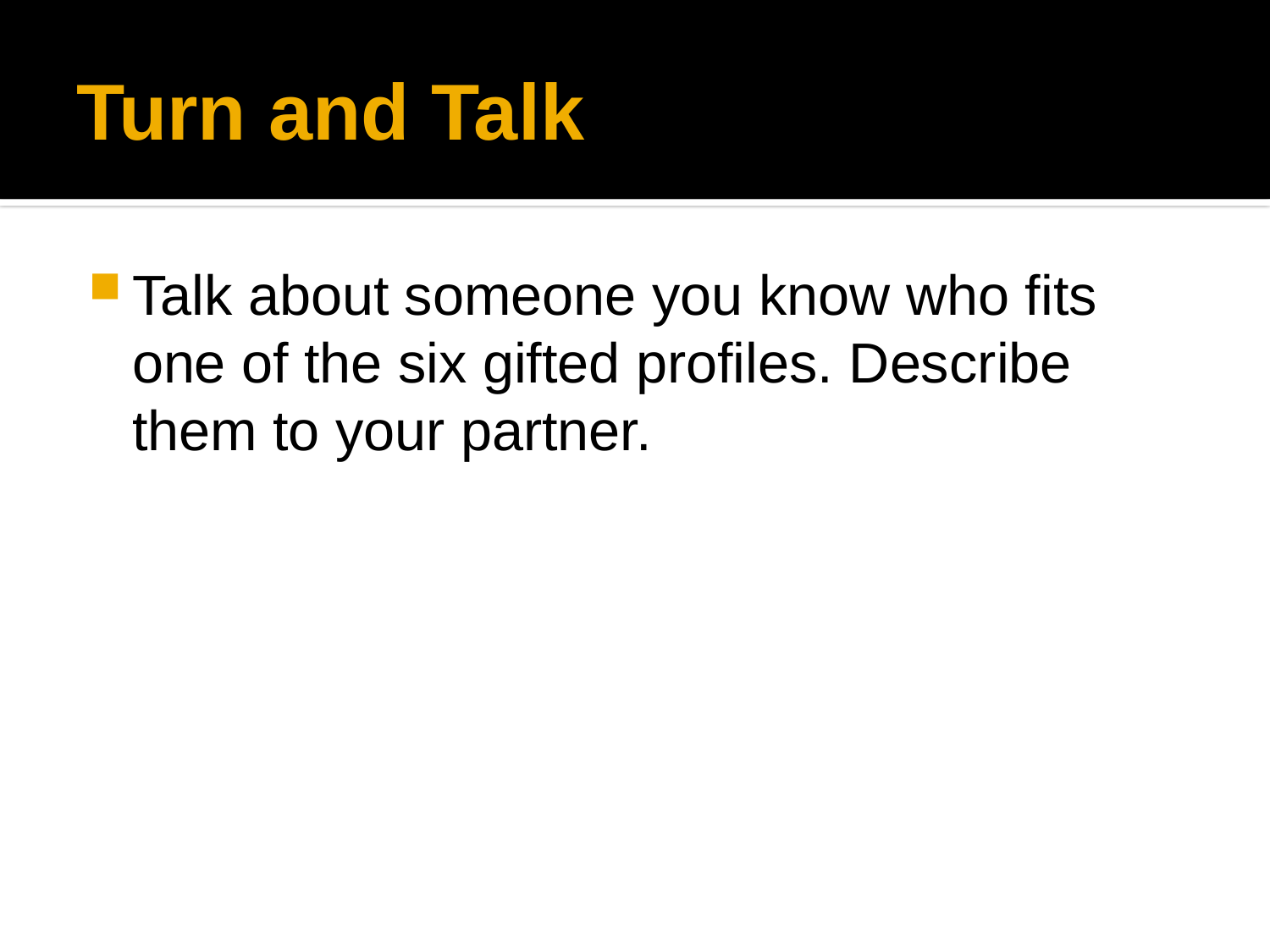

# Turn and Talk
Talk about someone you know who fits one of the six gifted profiles. Describe them to your partner.